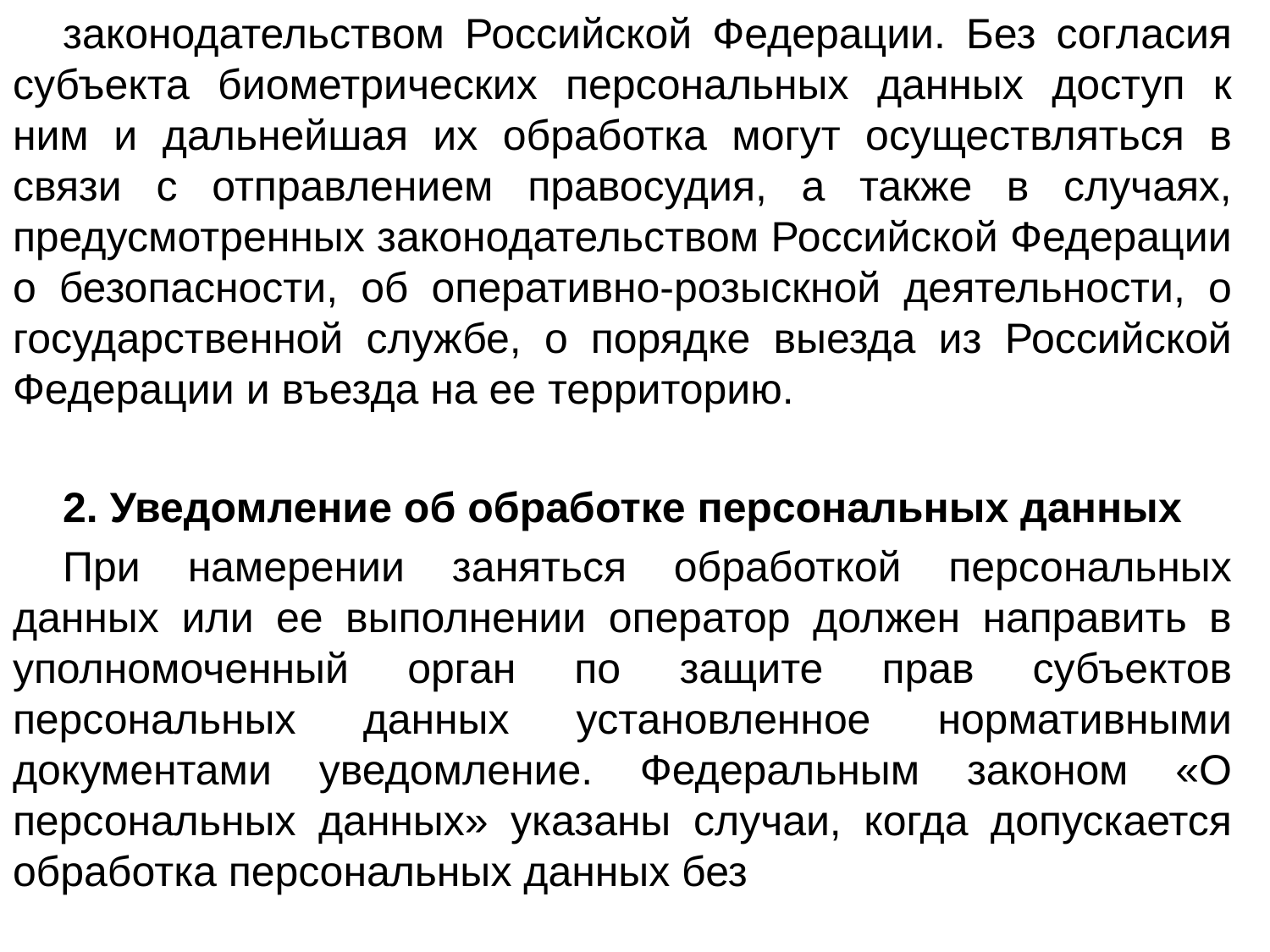

законодательством Российской Федерации. Без согласия субъекта биометрических персональных данных доступ к ним и дальнейшая их обработка могут осуществляться в связи с отправлением правосудия, а также в случаях, предусмотренных законодательством Российской Федерации о безопасности, об оперативно-розыскной деятельности, о государственной службе, о порядке выезда из Российской Федерации и въезда на ее территорию.

2. Уведомление об обработке персональных данных
При намерении заняться обработкой персональных данных или ее выполнении оператор должен направить в уполномоченный орган по защите прав субъектов персональных данных установленное нормативными документами уведомление. Федеральным законом «О персональных данных» указаны случаи, когда допускается обработка персональных данных без